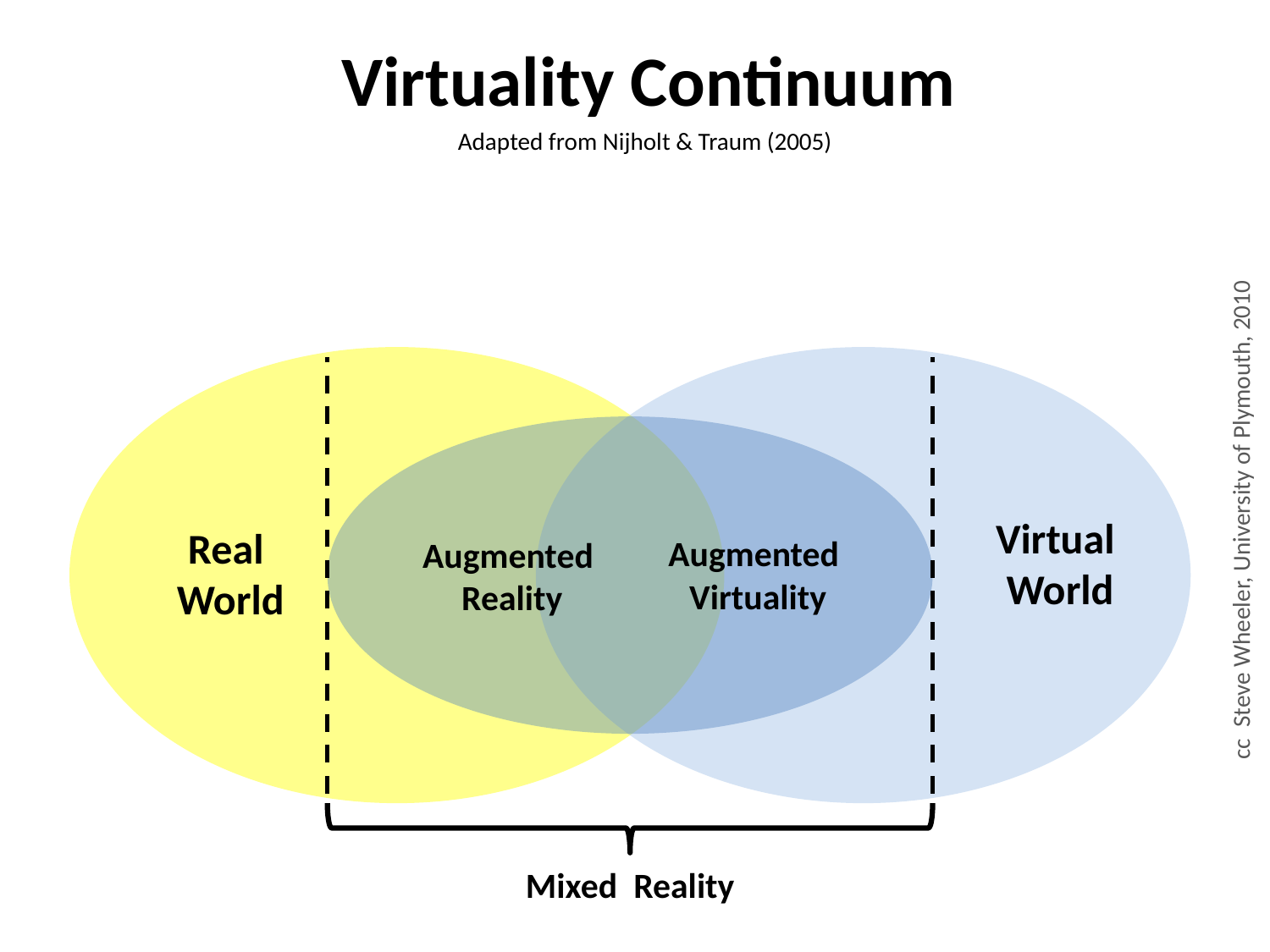

Virtuality Continuum
Adapted from Nijholt & Traum (2005)

Virtual
World
Real
World

cc  Steve Wheeler, University of Plymouth, 2010
Augmented
Virtuality
Augmented
Reality
Mixed  Reality